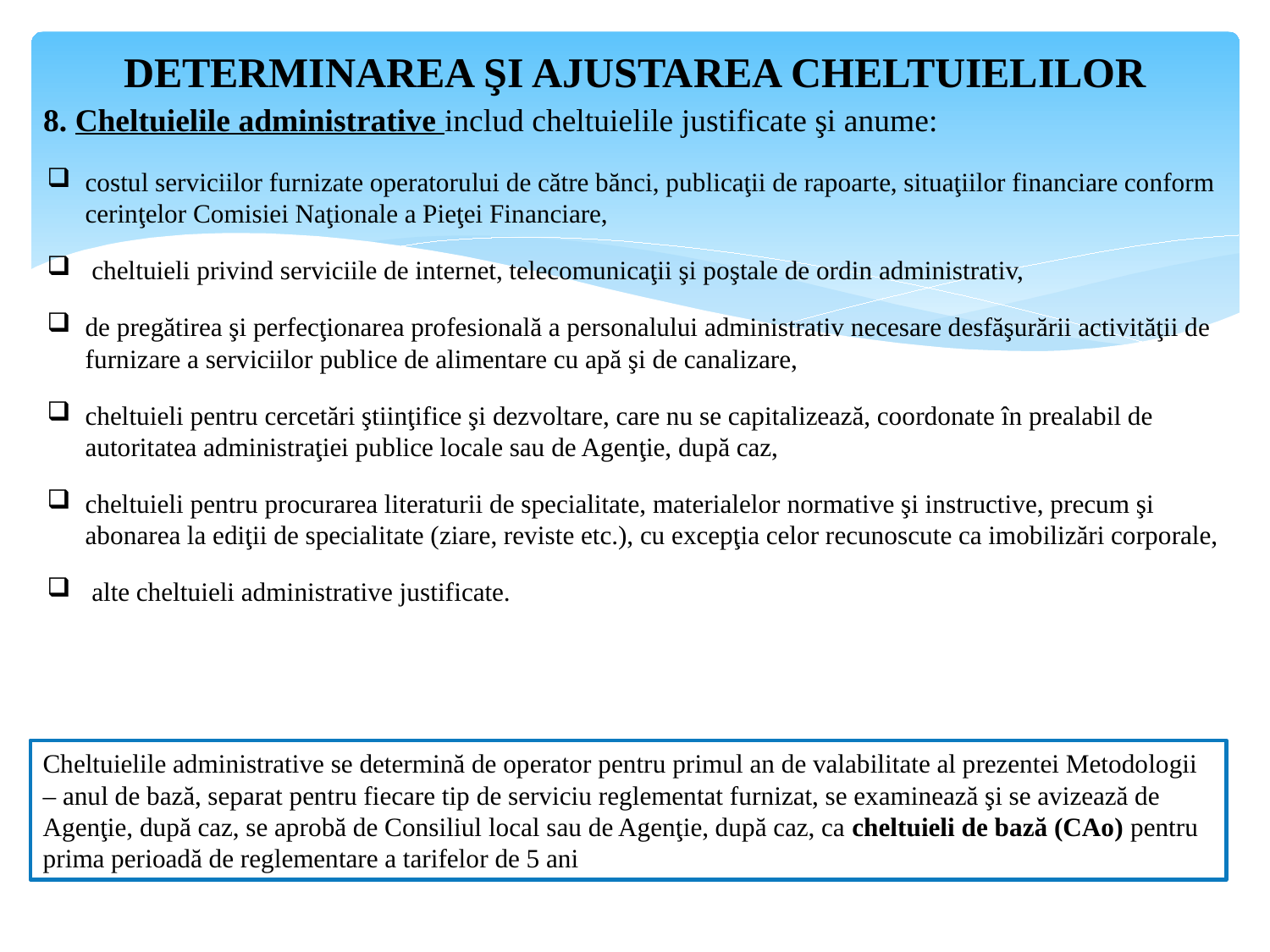

DETERMINAREA ŞI AJUSTAREA CHELTUIELILOR
# 8. Cheltuielile administrative includ cheltuielile justificate şi anume:
costul serviciilor furnizate operatorului de către bănci, publicaţii de rapoarte, situaţiilor financiare conform cerinţelor Comisiei Naţionale a Pieţei Financiare,

 cheltuieli privind serviciile de internet, telecomunicaţii şi poştale de ordin administrativ,

de pregătirea şi perfecţionarea profesională a personalului administrativ necesare desfăşurării activităţii de furnizare a serviciilor publice de alimentare cu apă şi de canalizare,

cheltuieli pentru cercetări ştiinţifice şi dezvoltare, care nu se capitalizează, coordonate în prealabil de autoritatea administraţiei publice locale sau de Agenţie, după caz,

cheltuieli pentru procurarea literaturii de specialitate, materialelor normative şi instructive, precum şi abonarea la ediţii de specialitate (ziare, reviste etc.), cu excepţia celor recunoscute ca imobilizări corporale,

 alte cheltuieli administrative justificate.
Cheltuielile administrative se determină de operator pentru primul an de valabilitate al prezentei Metodologii – anul de bază, separat pentru fiecare tip de serviciu reglementat furnizat, se examinează şi se avizează de Agenţie, după caz, se aprobă de Consiliul local sau de Agenţie, după caz, ca cheltuieli de bază (CAo) pentru prima perioadă de reglementare a tarifelor de 5 ani